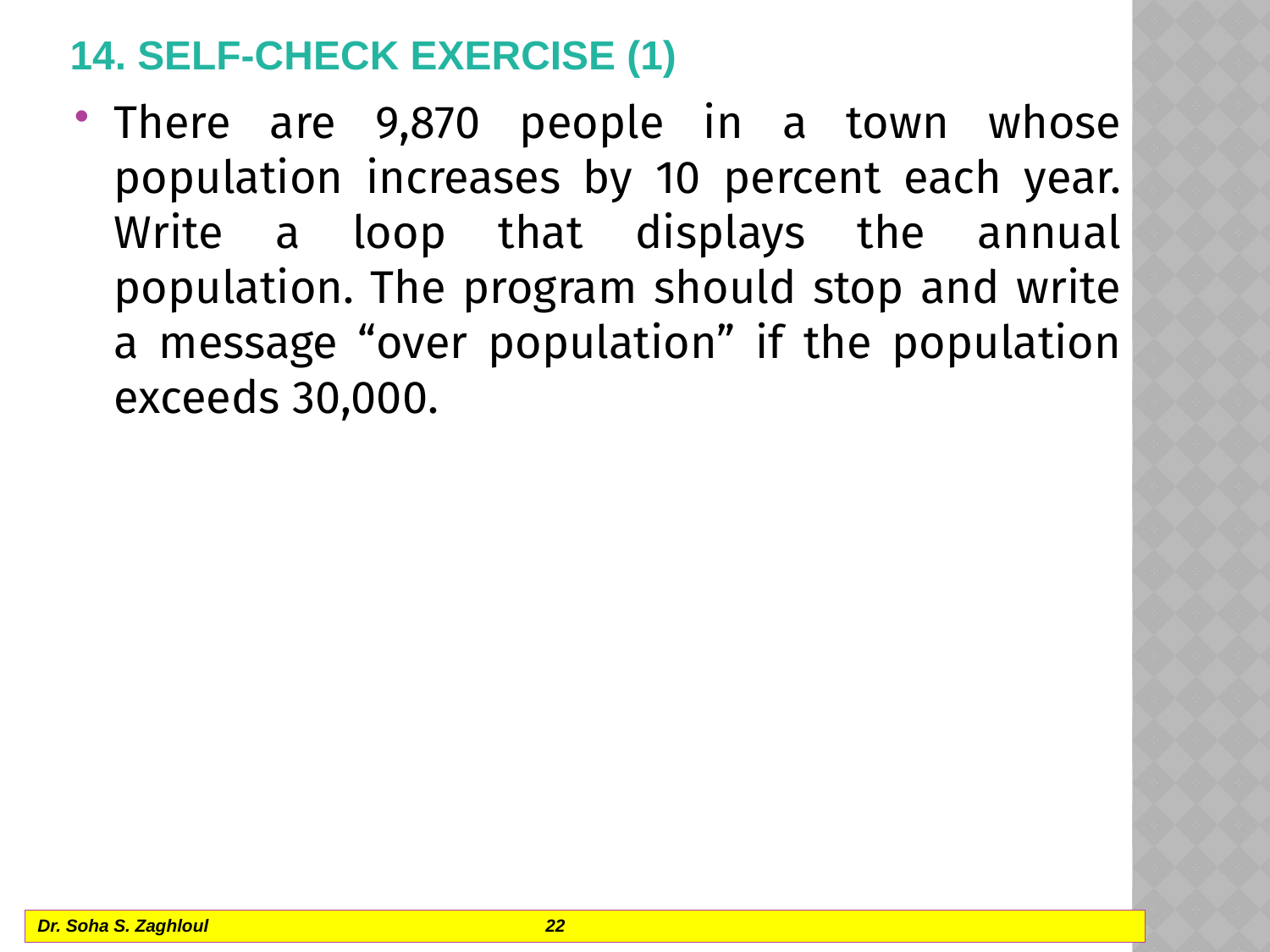

# 14. self-check exercise (1)
There are 9,870 people in a town whose population increases by 10 percent each year. Write a loop that displays the annual population. The program should stop and write a message “over population” if the population exceeds 30,000.
Dr. Soha S. Zaghloul			22